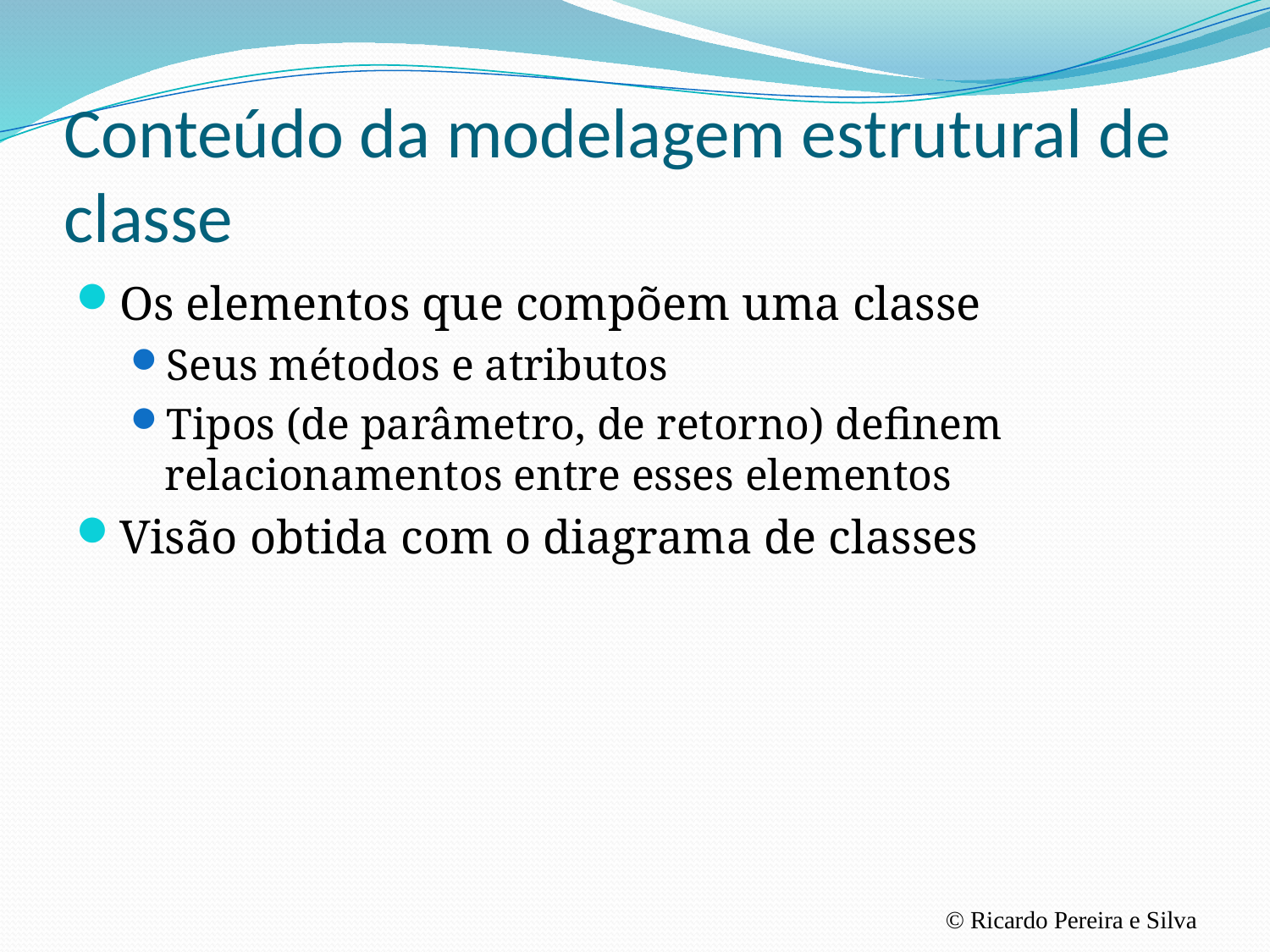

# Conteúdo da modelagem estrutural de classe
Os elementos que compõem uma classe
Seus métodos e atributos
Tipos (de parâmetro, de retorno) definem relacionamentos entre esses elementos
Visão obtida com o diagrama de classes
© Ricardo Pereira e Silva